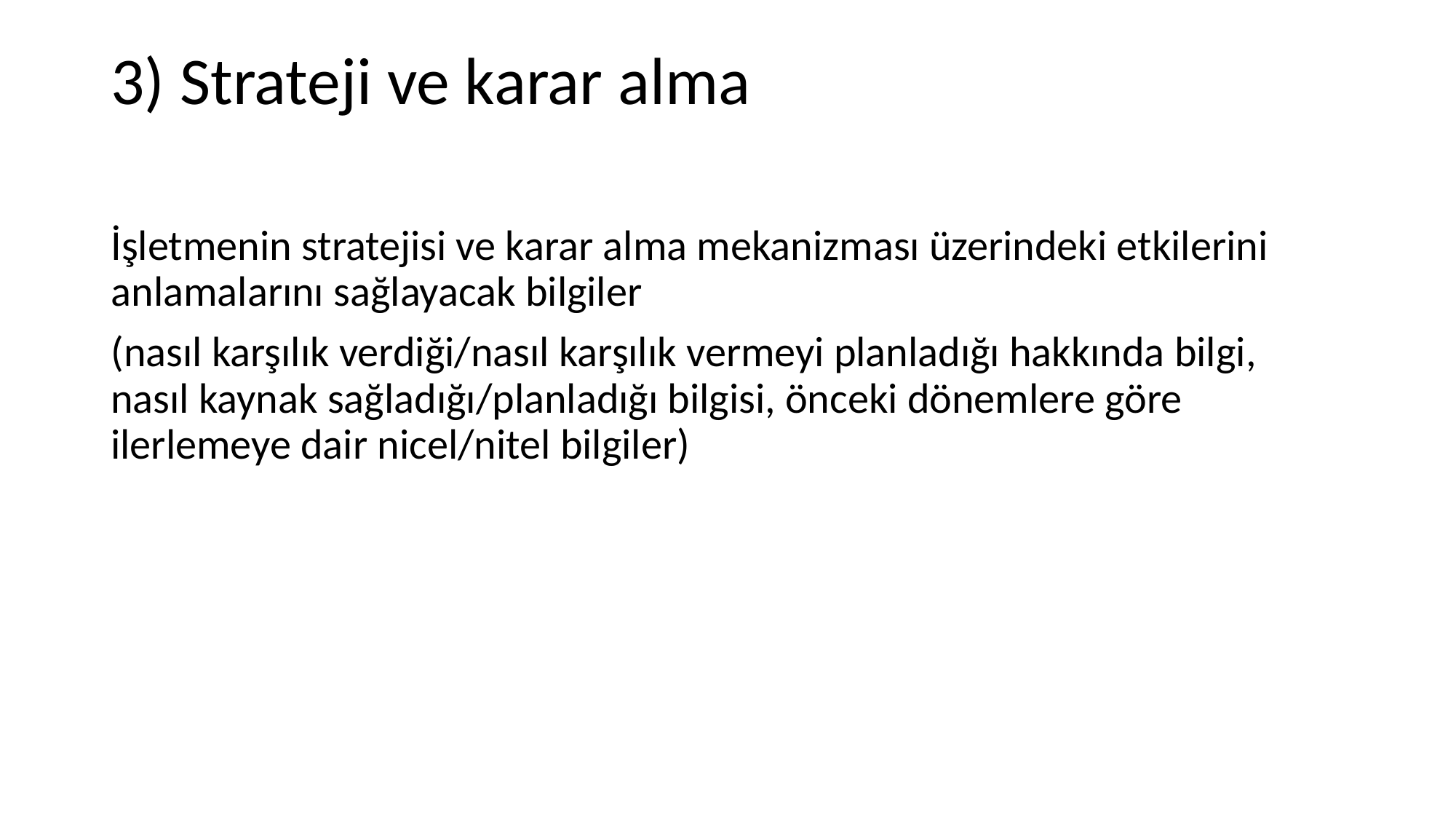

# 3) Strateji ve karar alma
İşletmenin stratejisi ve karar alma mekanizması üzerindeki etkilerini anlamalarını sağlayacak bilgiler
(nasıl karşılık verdiği/nasıl karşılık vermeyi planladığı hakkında bilgi, nasıl kaynak sağladığı/planladığı bilgisi, önceki dönemlere göre ilerlemeye dair nicel/nitel bilgiler)